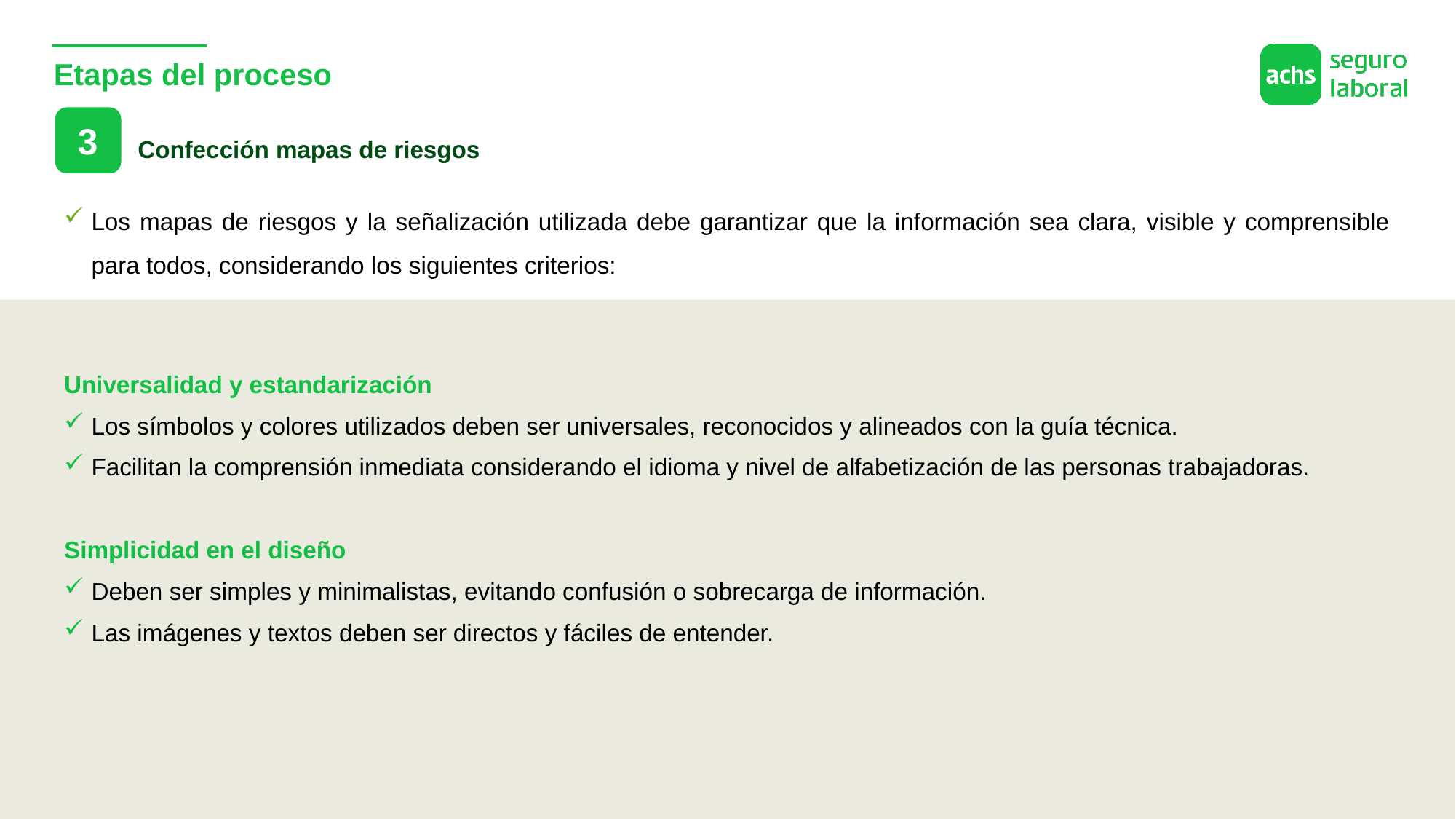

# Etapas del proceso

3
Confección mapas de riesgos
Los mapas de riesgos y la señalización utilizada debe garantizar que la información sea clara, visible y comprensible para todos, considerando los siguientes criterios:

Universalidad y estandarización
Los símbolos y colores utilizados deben ser universales, reconocidos y alineados con la guía técnica.
Facilitan la comprensión inmediata considerando el idioma y nivel de alfabetización de las personas trabajadoras.

Simplicidad en el diseño
Deben ser simples y minimalistas, evitando confusión o sobrecarga de información.
Las imágenes y textos deben ser directos y fáciles de entender.

23